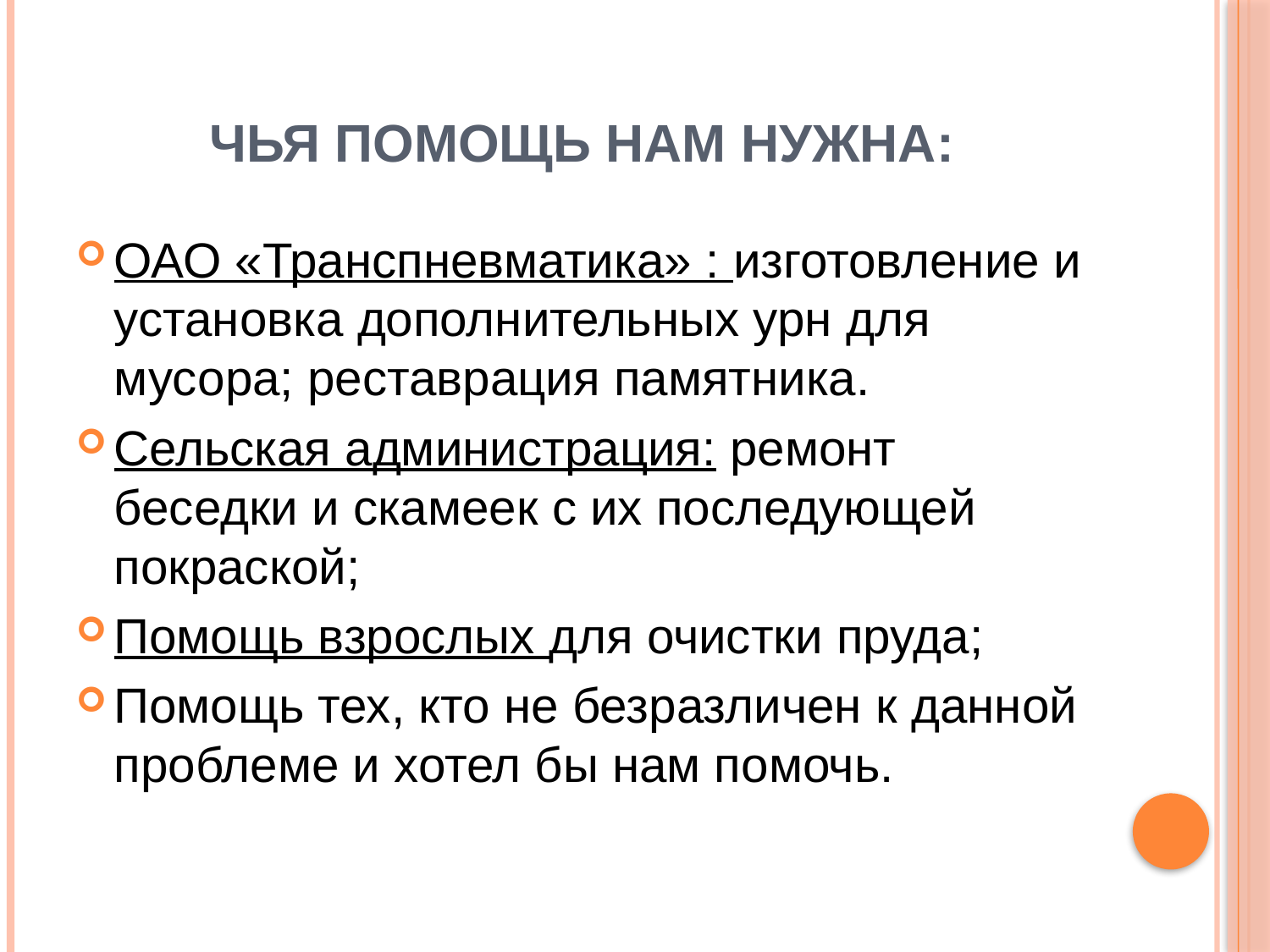

# Чья помощь нам нужна:
ОАО «Транспневматика» : изготовление и установка дополнительных урн для мусора; реставрация памятника.
Сельская администрация: ремонт беседки и скамеек с их последующей покраской;
Помощь взрослых для очистки пруда;
Помощь тех, кто не безразличен к данной проблеме и хотел бы нам помочь.